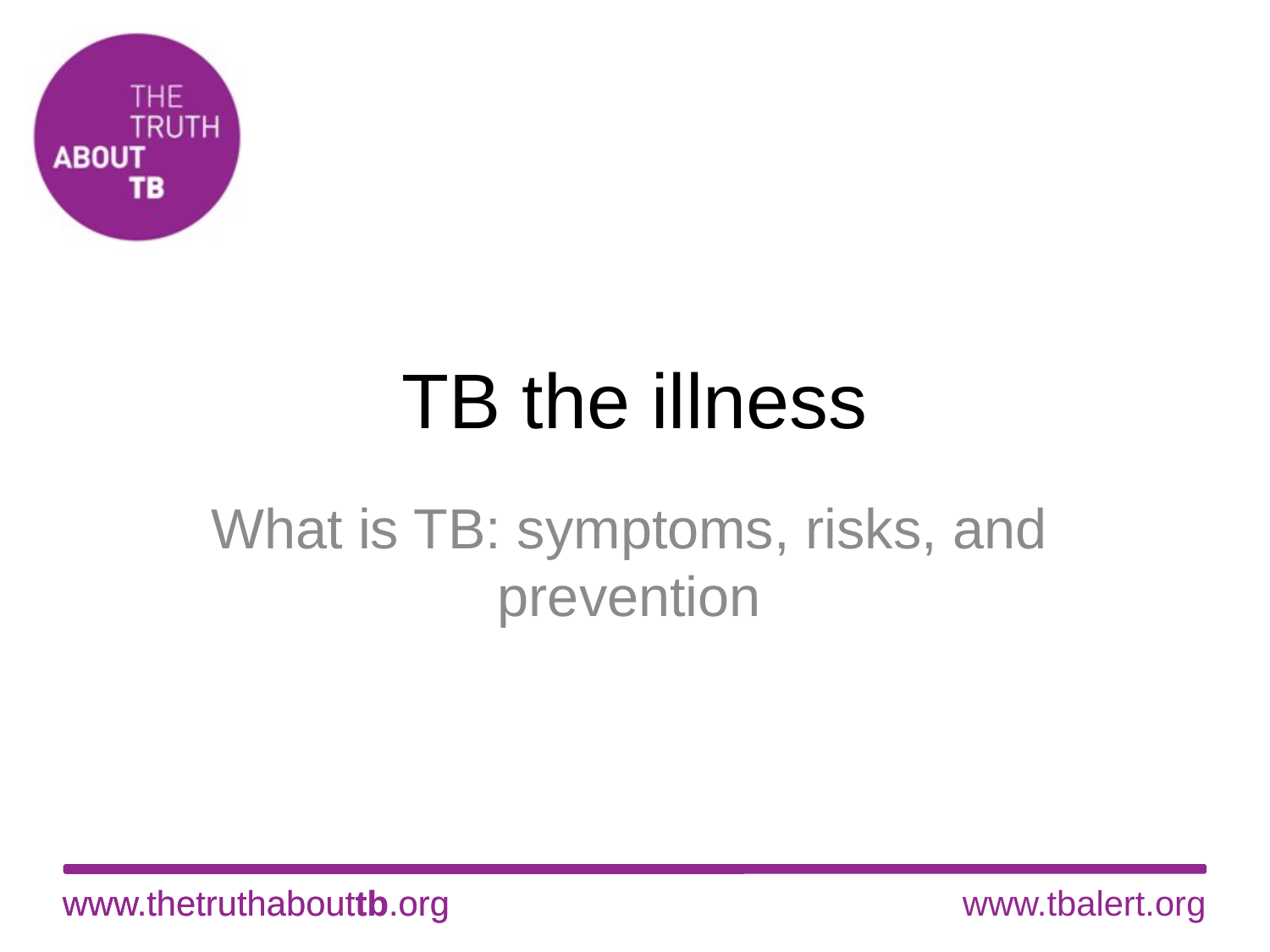

# TB the illness
What is TB: symptoms, risks, and prevention